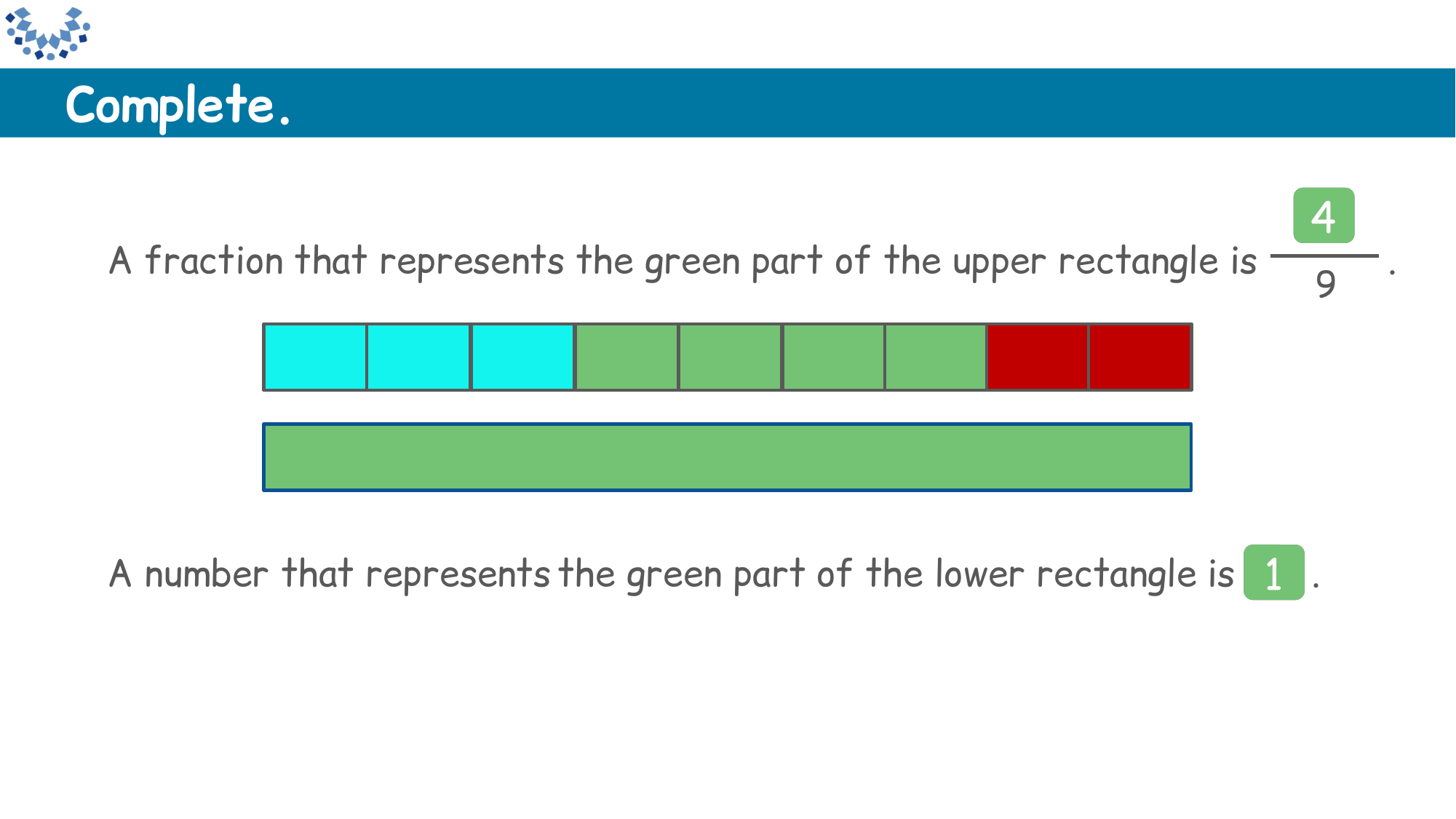

Complete.
A fraction that represents the green part of the upper rectangle is            .

4
9

A number that represents the green part of the lower rectangle is       .

1